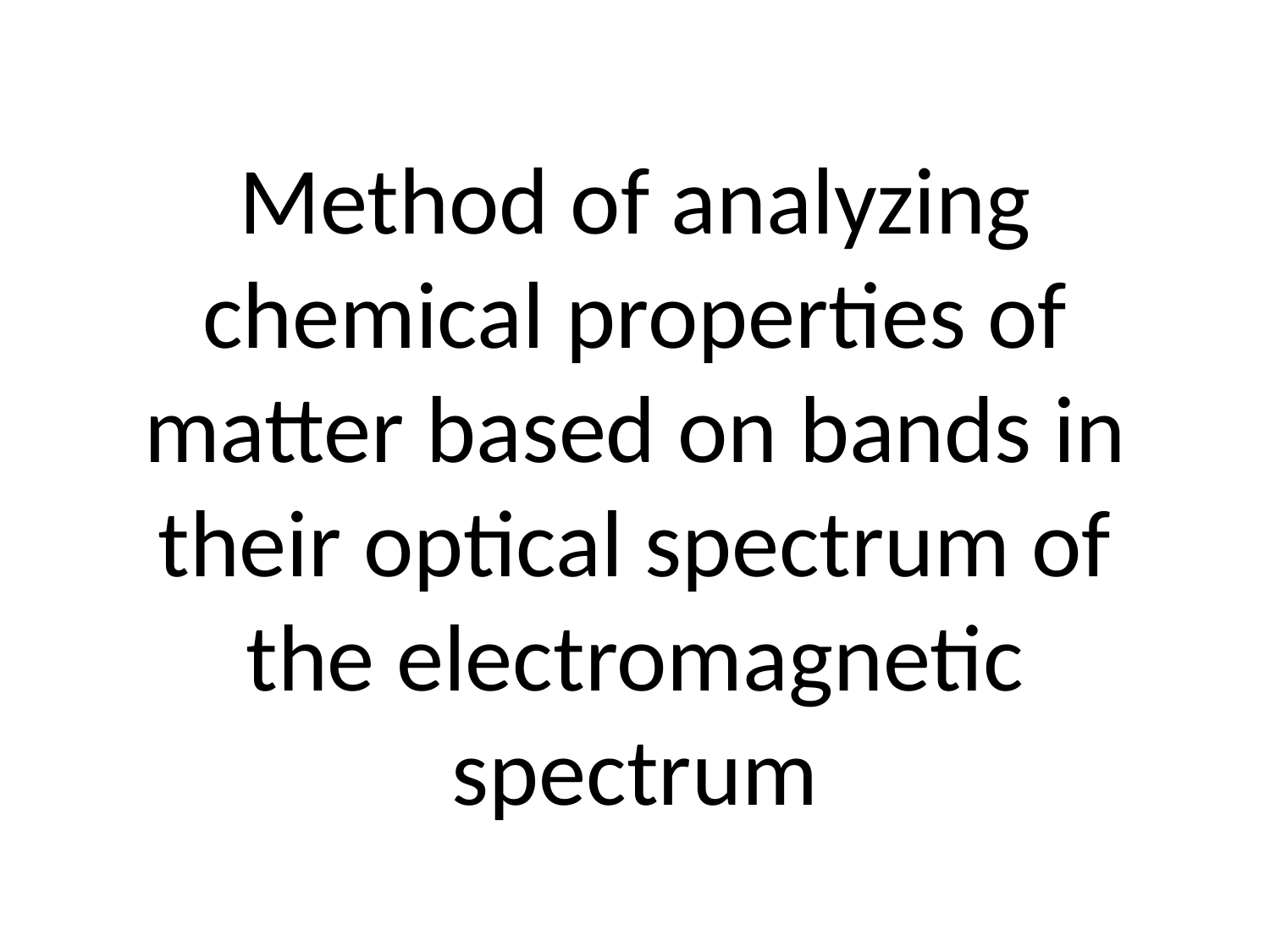

# Method of analyzing chemical properties of matter based on bands in their optical spectrum of the electromagnetic spectrum